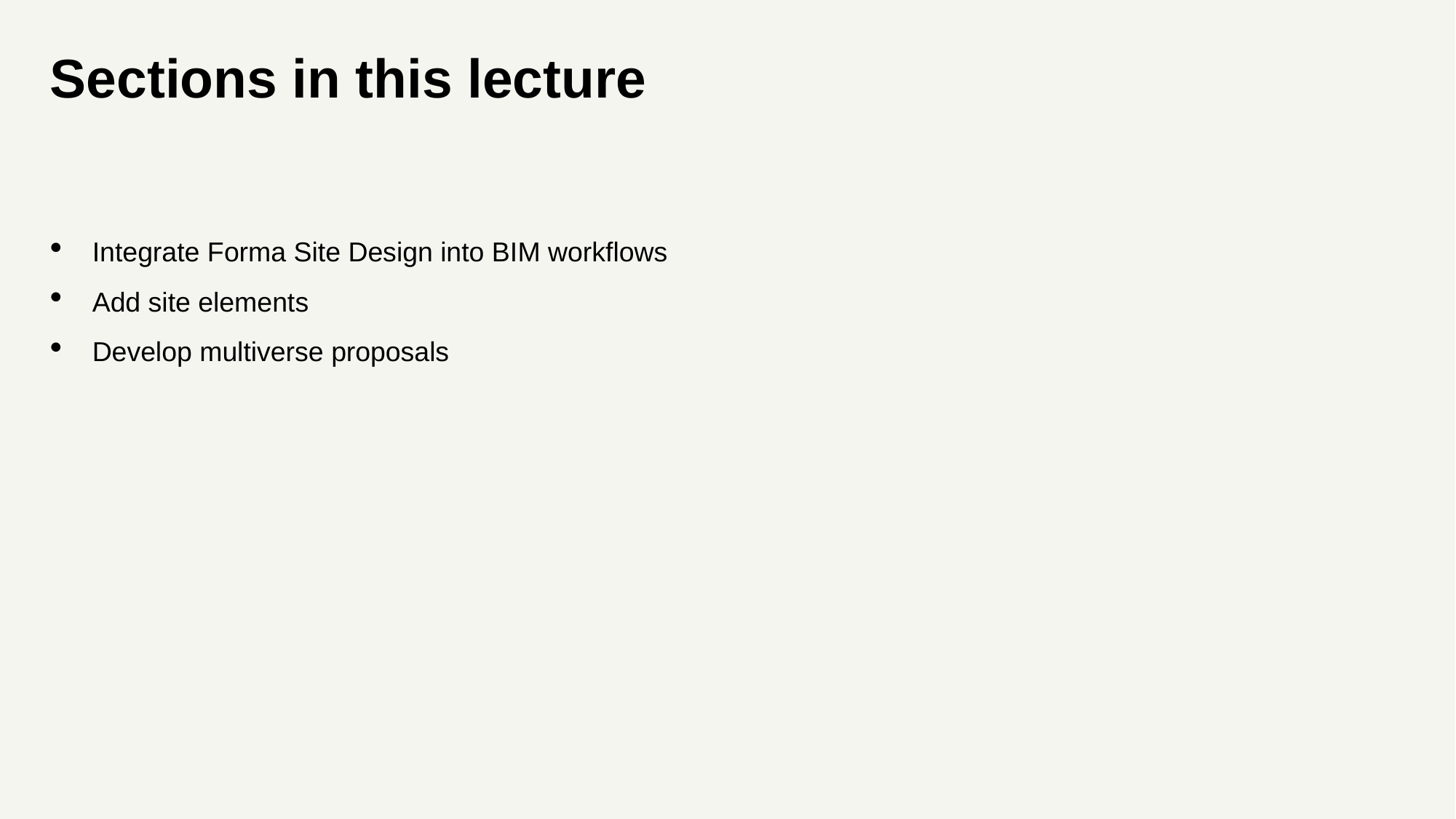

# Sections in this lecture

Integrate Forma Site Design into BIM workflows
Add site elements
Develop multiverse proposals